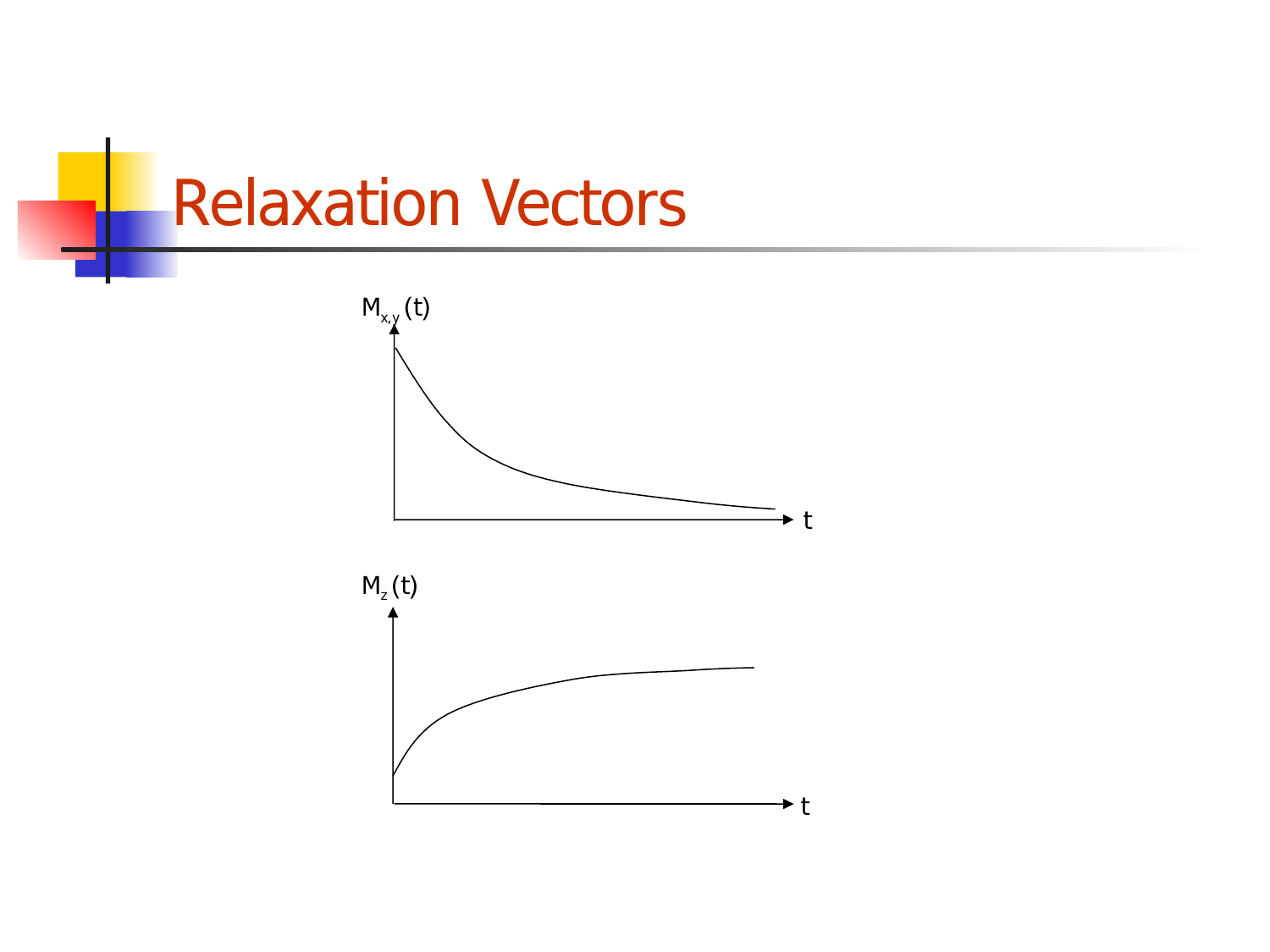

# Relaxation Vectors
Mx,y (t)

t

Mz (t)

t